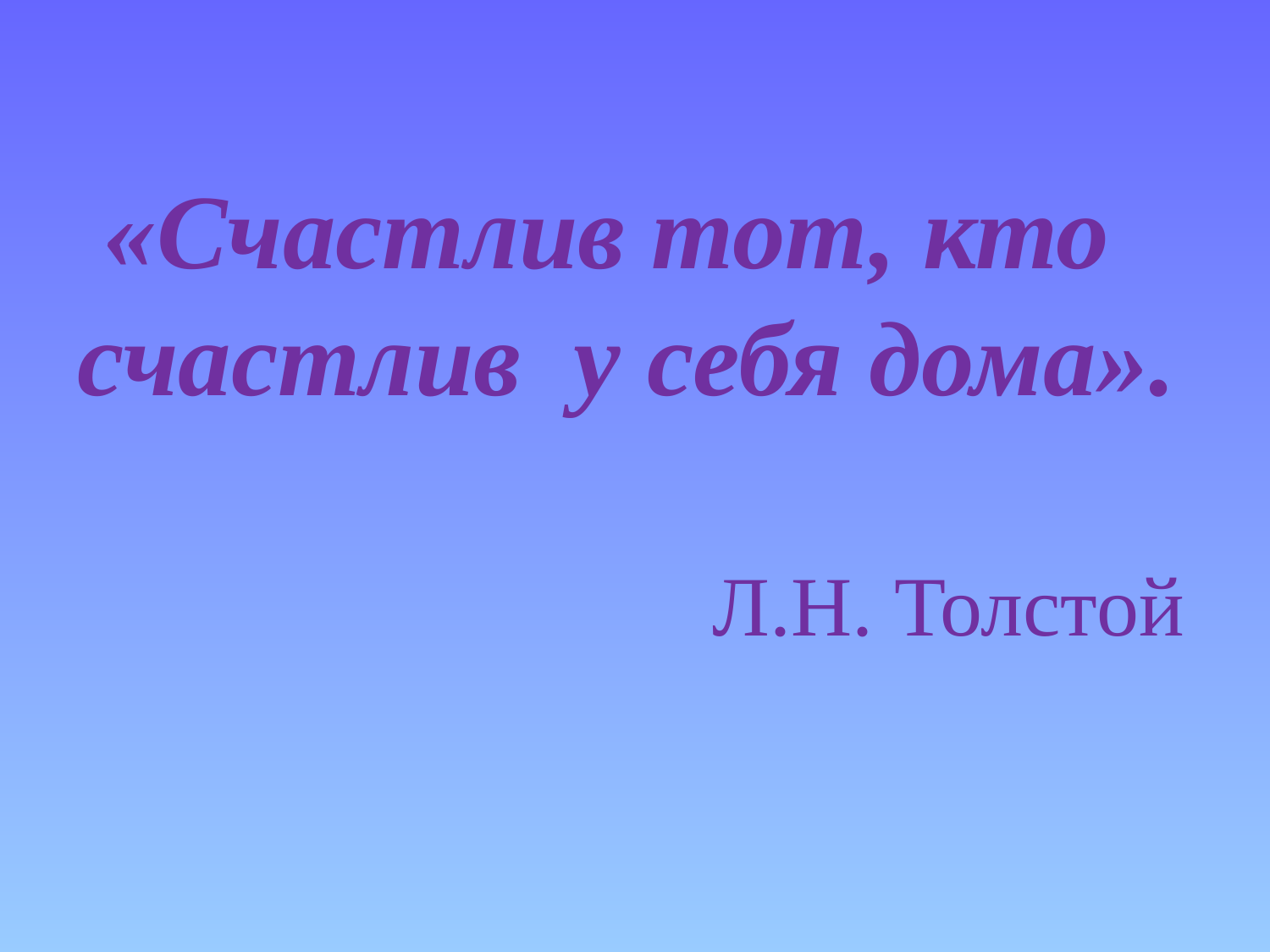

«Счастлив тот, кто счастлив  у себя дома».

                              Л.Н. Толстой